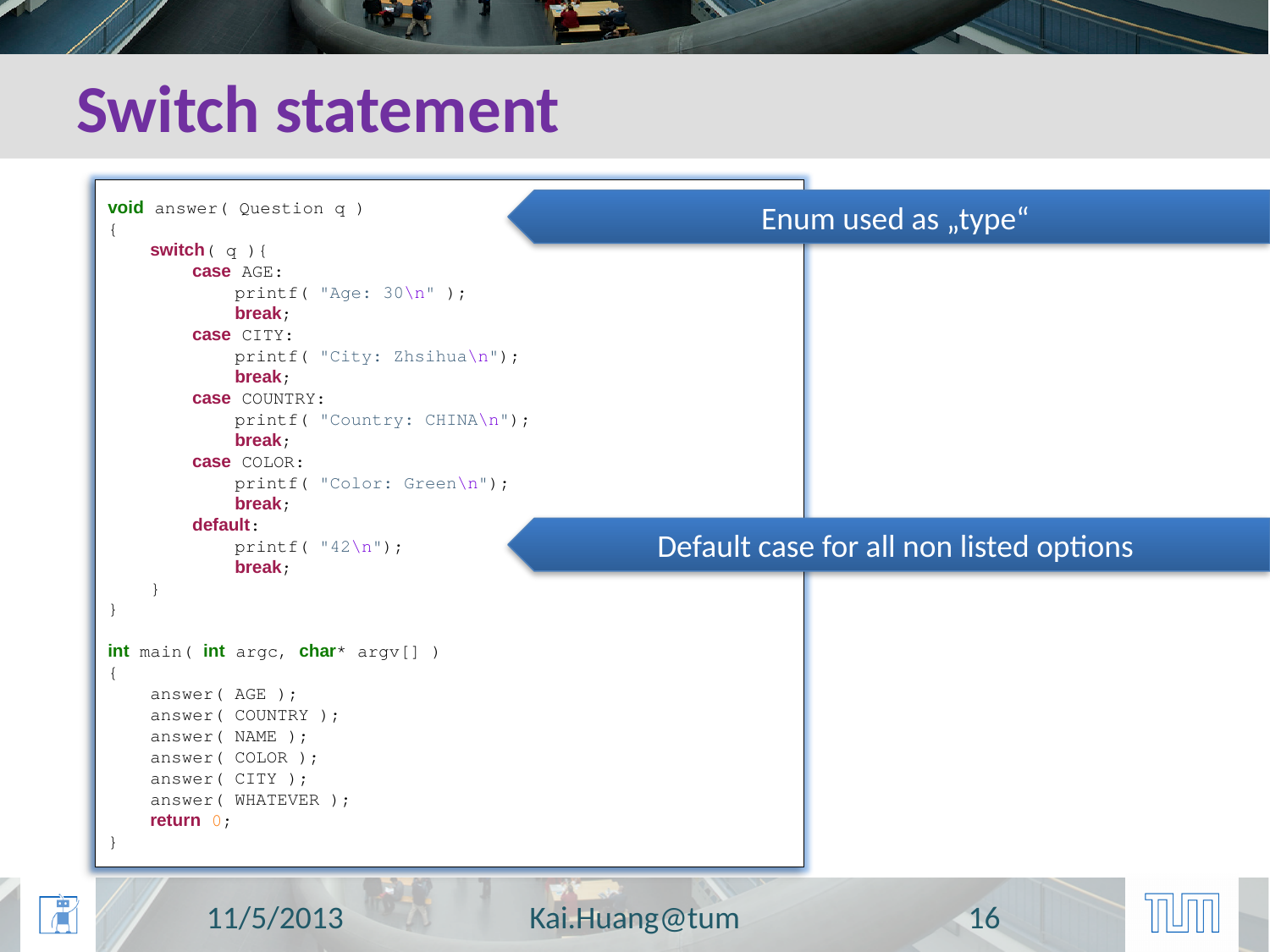

# Switch statement
void answer( Question q )
{
    switch( q ){
        case AGE:
            printf( "Age: 30\n" );
            break;
        case CITY:
            printf( "City: Zhsihua\n");
            break;
        case COUNTRY:
            printf( "Country: CHINA\n");
            break;
        case COLOR:
            printf( "Color: Green\n");
            break;
        default:
            printf( "42\n");
            break;
    }
}

int main( int argc, char* argv[] )
{
    answer( AGE );
    answer( COUNTRY );
    answer( NAME );
    answer( COLOR );
    answer( CITY );
    answer( WHATEVER );
    return 0;
}
Enum used as „type“
Default case for all non listed options
11/5/2013
Kai.Huang@tum
16